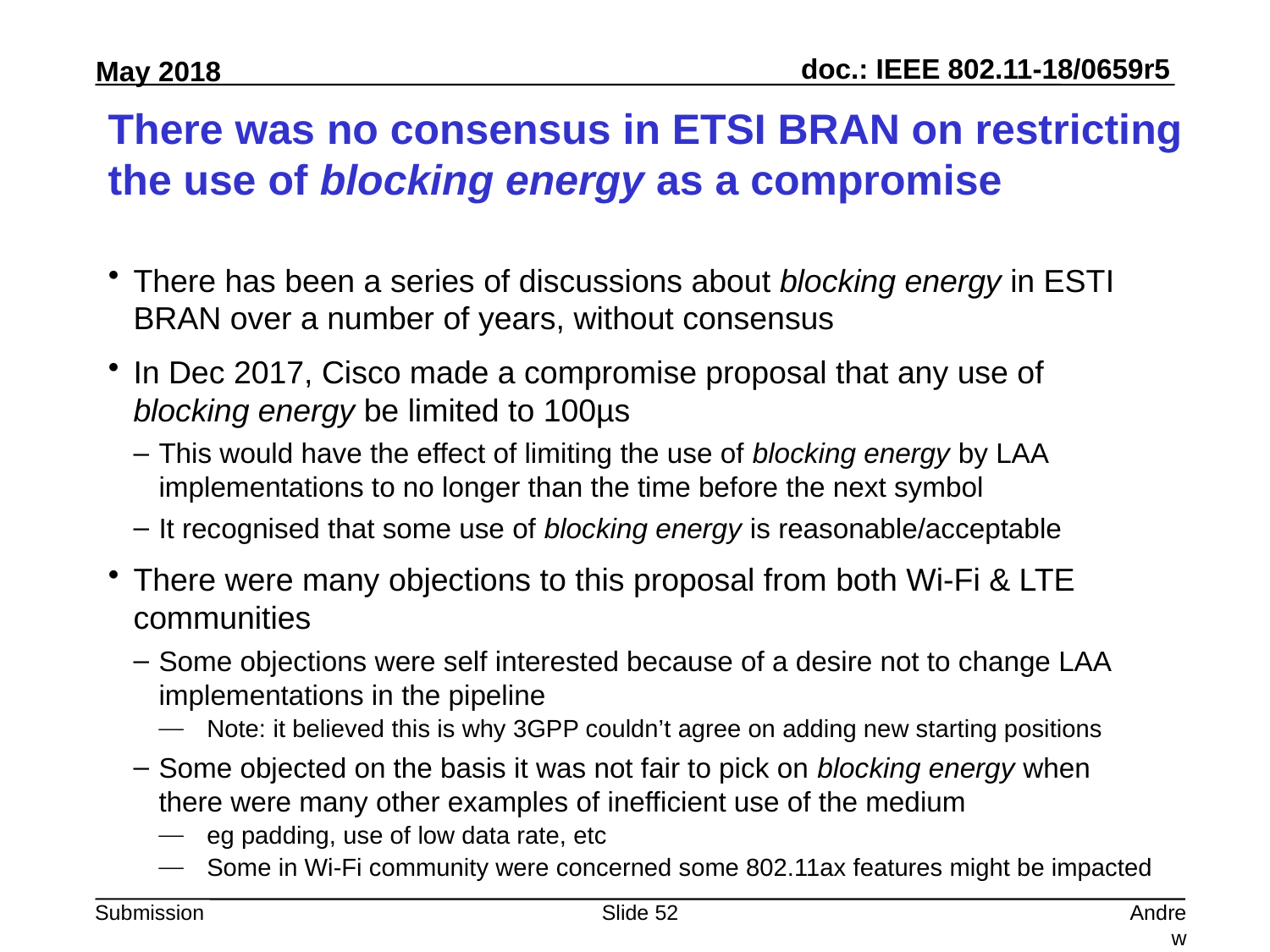

# There was no consensus in ETSI BRAN on restricting the use of blocking energy as a compromise
There has been a series of discussions about blocking energy in ESTI BRAN over a number of years, without consensus
In Dec 2017, Cisco made a compromise proposal that any use of blocking energy be limited to 100µs
This would have the effect of limiting the use of blocking energy by LAA implementations to no longer than the time before the next symbol
It recognised that some use of blocking energy is reasonable/acceptable
There were many objections to this proposal from both Wi-Fi & LTE communities
Some objections were self interested because of a desire not to change LAA implementations in the pipeline
Note: it believed this is why 3GPP couldn’t agree on adding new starting positions
Some objected on the basis it was not fair to pick on blocking energy when there were many other examples of inefficient use of the medium
eg padding, use of low data rate, etc
Some in Wi-Fi community were concerned some 802.11ax features might be impacted
Slide 52
Andrew Myles, Cisco